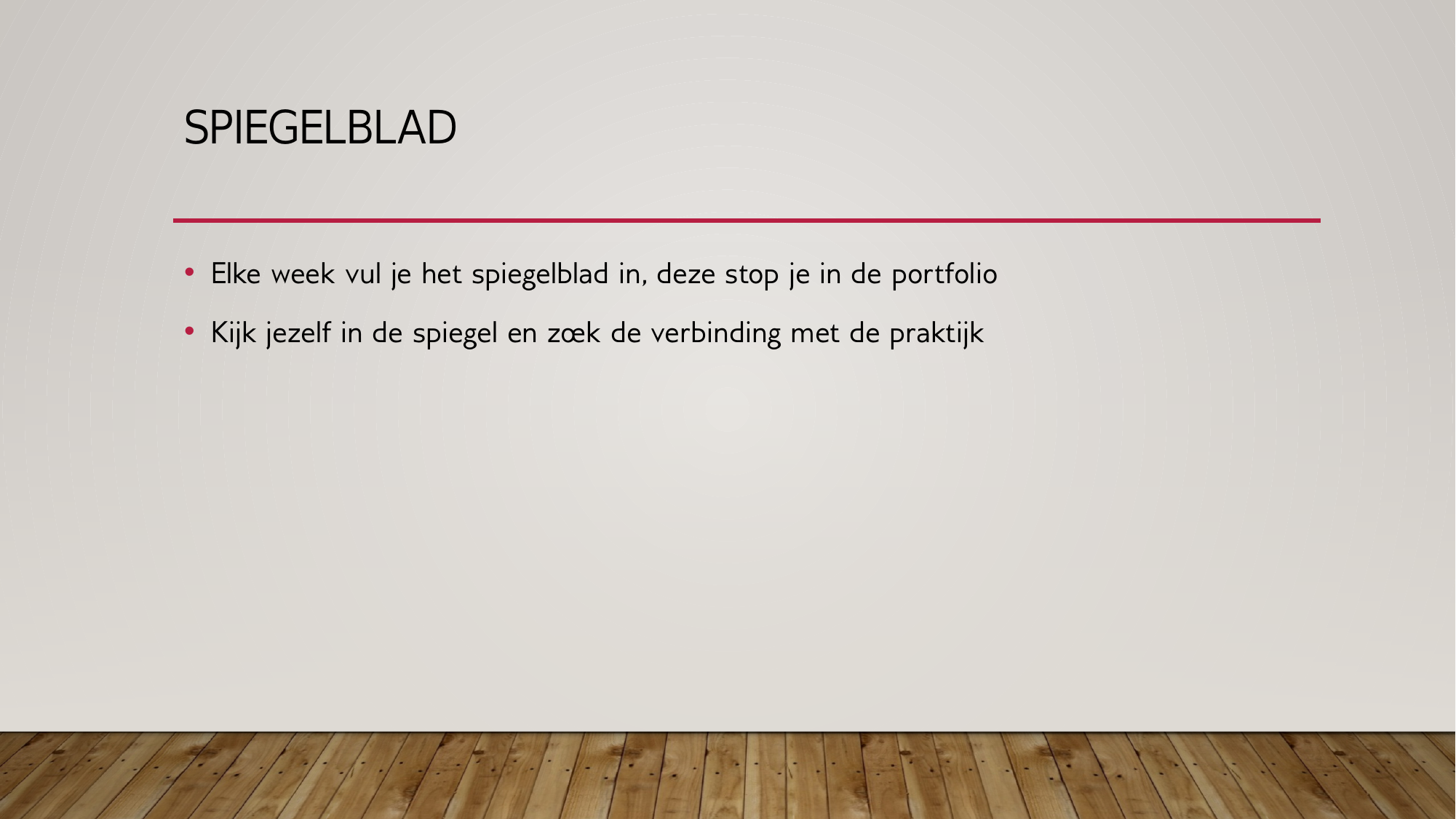

# Spiegelblad
Elke week vul je het spiegelblad in, deze stop je in de portfolio
Kijk jezelf in de spiegel en zoek de verbinding met de praktijk